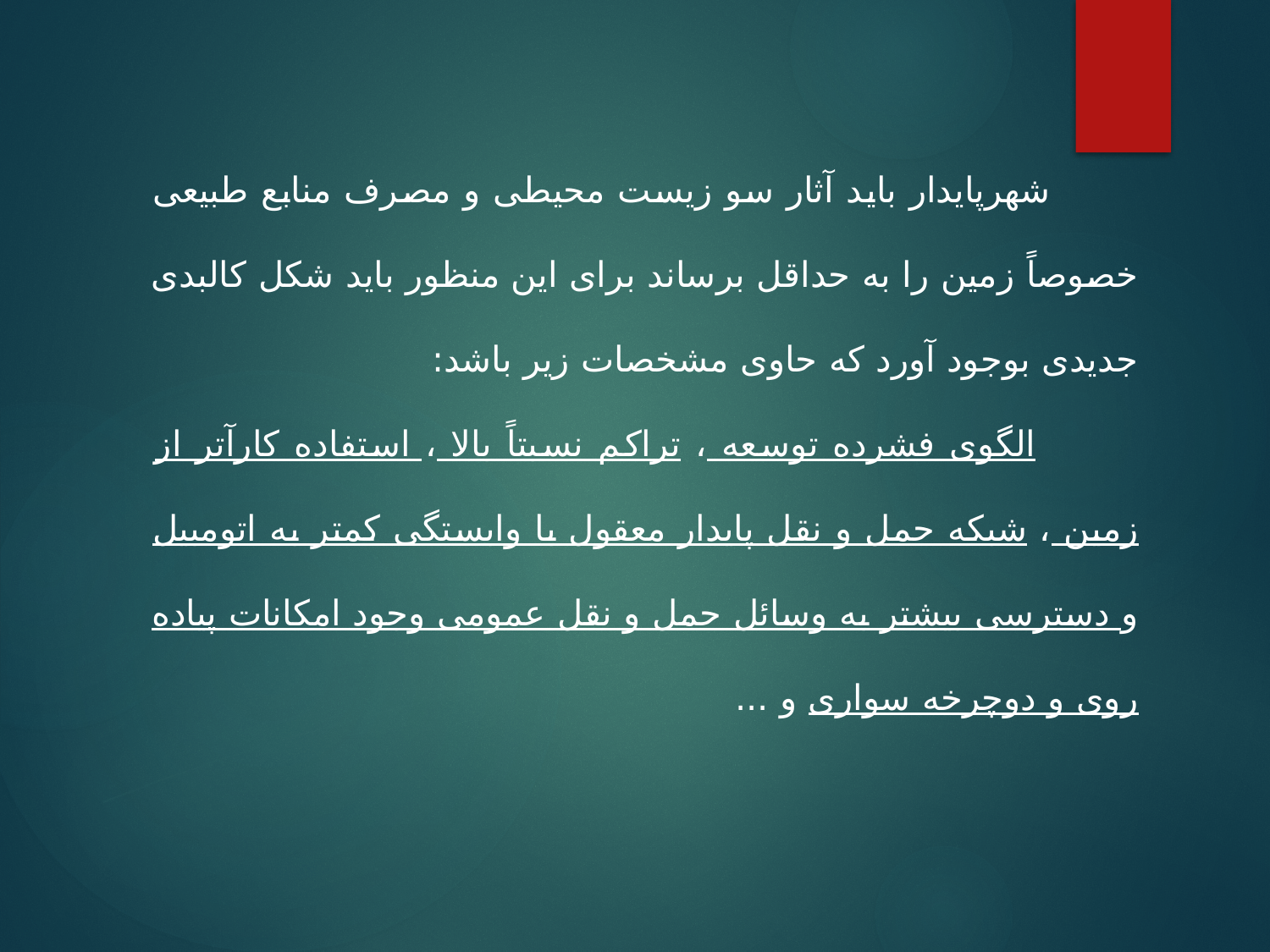

شهرپایدار باید آثار سو زیست محیطی و مصرف منابع طبیعی خصوصاً زمین را به حداقل برساند برای این منظور باید شکل کالبدی جدیدی بوجود آورد که حاوی مشخصات زیر باشد:
       الگوی فشرده توسعه ، تراکم نسبتاً بالا ، استفاده کارآتر از زمین ، شبکه حمل و نقل پایدار معقول با وابستگی کمتر به اتومبیل و دسترسی بیشتر به وسائل حمل و نقل عمومی وجود امکانات پیاده روی و دوچرخه سواری و ...